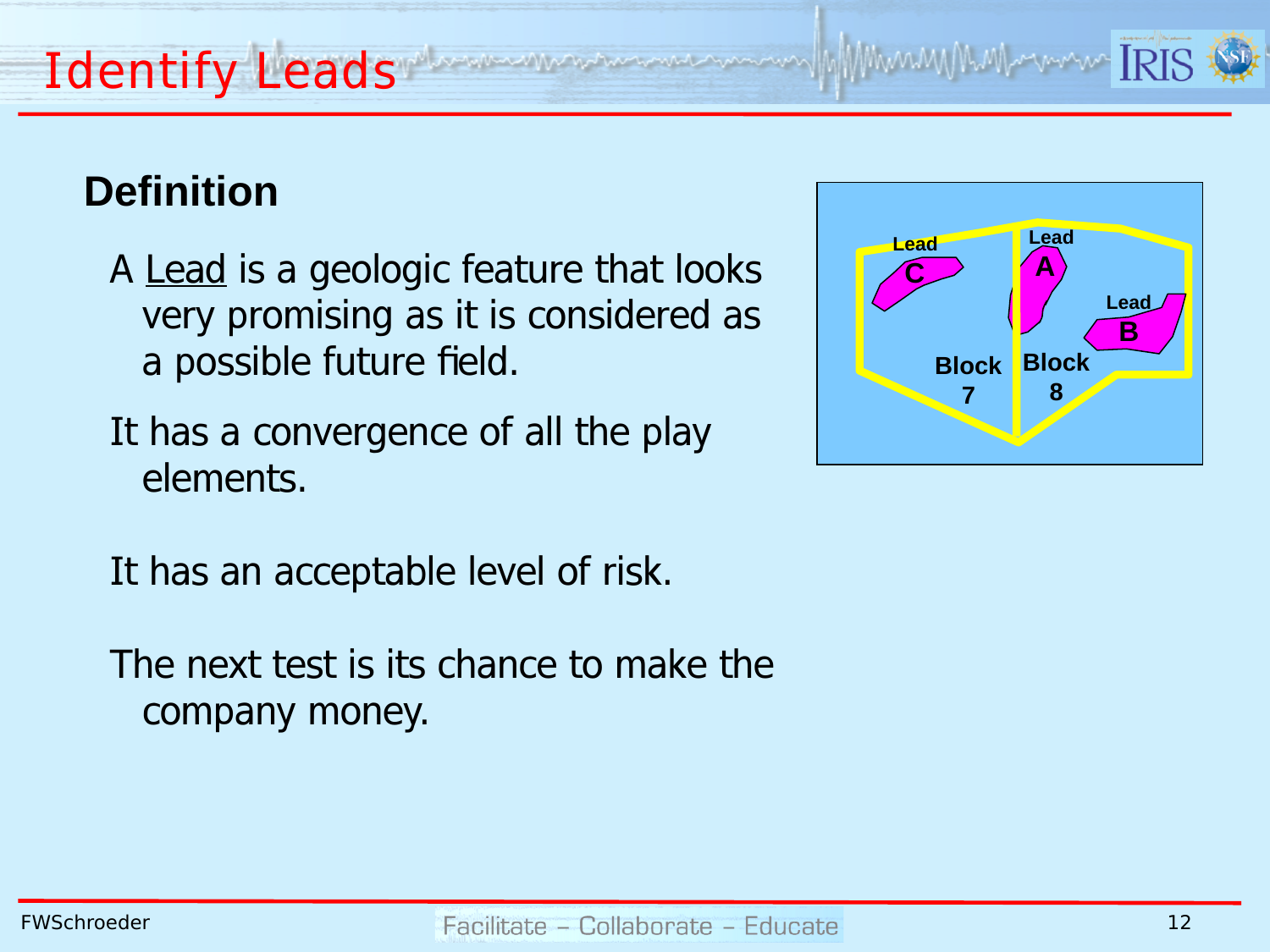

# Identify Leads
Definition

Lead
 A

Lead
  C

Lead
B

Block
8
Block
7
A Lead is a geologic feature that looks very promising as it is considered as a possible future field.

It has a convergence of all the play elements.

It has an acceptable level of risk.

The next test is its chance to make the company money.